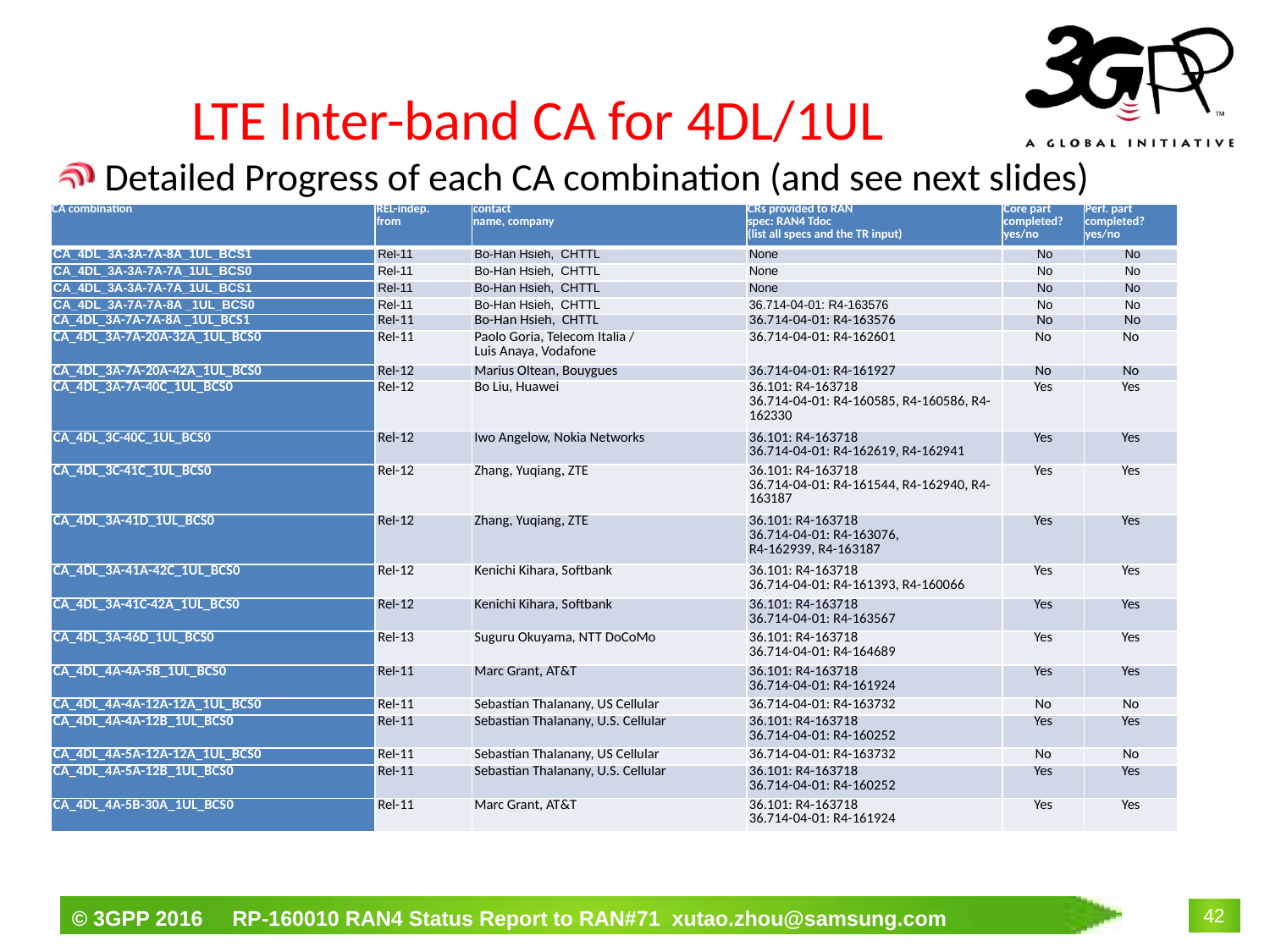

# LTE Inter-band CA for 4DL/1UL
Detailed Progress of each CA combination (and see next slides)
| CA combination | REL-indep. from | contact name, company | CRs provided to RAN spec: RAN4 Tdoc (list all specs and the TR input) | Core part completed? yes/no | Perf. part completed? yes/no |
| --- | --- | --- | --- | --- | --- |
| CA\_4DL\_3A-3A-7A-8A\_1UL\_BCS1 | Rel-11 | Bo-Han Hsieh, CHTTL | None | No | No |
| CA\_4DL\_3A-3A-7A-7A\_1UL\_BCS0 | Rel-11 | Bo-Han Hsieh, CHTTL | None | No | No |
| CA\_4DL\_3A-3A-7A-7A\_1UL\_BCS1 | Rel-11 | Bo-Han Hsieh, CHTTL | None | No | No |
| CA\_4DL\_3A-7A-7A-8A \_1UL\_BCS0 | Rel-11 | Bo-Han Hsieh, CHTTL | 36.714-04-01: R4-163576 | No | No |
| CA\_4DL\_3A-7A-7A-8A \_1UL\_BCS1 | Rel-11 | Bo-Han Hsieh, CHTTL | 36.714-04-01: R4-163576 | No | No |
| CA\_4DL\_3A-7A-20A-32A\_1UL\_BCS0 | Rel-11 | Paolo Goria, Telecom Italia / Luis Anaya, Vodafone | 36.714-04-01: R4-162601 | No | No |
| CA\_4DL\_3A-7A-20A-42A\_1UL\_BCS0 | Rel-12 | Marius Oltean, Bouygues | 36.714-04-01: R4-161927 | No | No |
| CA\_4DL\_3A-7A-40C\_1UL\_BCS0 | Rel-12 | Bo Liu, Huawei | 36.101: R4-163718 36.714-04-01: R4-160585, R4-160586, R4-162330 | Yes | Yes |
| CA\_4DL\_3C-40C\_1UL\_BCS0 | Rel-12 | Iwo Angelow, Nokia Networks | 36.101: R4-163718 36.714-04-01: R4-162619, R4-162941 | Yes | Yes |
| CA\_4DL\_3C-41C\_1UL\_BCS0 | Rel-12 | Zhang, Yuqiang, ZTE | 36.101: R4-163718 36.714-04-01: R4-161544, R4-162940, R4-163187 | Yes | Yes |
| CA\_4DL\_3A-41D\_1UL\_BCS0 | Rel-12 | Zhang, Yuqiang, ZTE | 36.101: R4-163718 36.714-04-01: R4-163076, R4-162939, R4-163187 | Yes | Yes |
| CA\_4DL\_3A-41A-42C\_1UL\_BCS0 | Rel-12 | Kenichi Kihara, Softbank | 36.101: R4-163718 36.714-04-01: R4-161393, R4-160066 | Yes | Yes |
| CA\_4DL\_3A-41C-42A\_1UL\_BCS0 | Rel-12 | Kenichi Kihara, Softbank | 36.101: R4-163718 36.714-04-01: R4-163567 | Yes | Yes |
| CA\_4DL\_3A-46D\_1UL\_BCS0 | Rel-13 | Suguru Okuyama, NTT DoCoMo | 36.101: R4-163718 36.714-04-01: R4-164689 | Yes | Yes |
| CA\_4DL\_4A-4A-5B\_1UL\_BCS0 | Rel-11 | Marc Grant, AT&T | 36.101: R4-163718 36.714-04-01: R4-161924 | Yes | Yes |
| CA\_4DL\_4A-4A-12A-12A\_1UL\_BCS0 | Rel-11 | Sebastian Thalanany, US Cellular | 36.714-04-01: R4-163732 | No | No |
| CA\_4DL\_4A-4A-12B\_1UL\_BCS0 | Rel-11 | Sebastian Thalanany, U.S. Cellular | 36.101: R4-163718 36.714-04-01: R4-160252 | Yes | Yes |
| CA\_4DL\_4A-5A-12A-12A\_1UL\_BCS0 | Rel-11 | Sebastian Thalanany, US Cellular | 36.714-04-01: R4-163732 | No | No |
| CA\_4DL\_4A-5A-12B\_1UL\_BCS0 | Rel-11 | Sebastian Thalanany, U.S. Cellular | 36.101: R4-163718 36.714-04-01: R4-160252 | Yes | Yes |
| CA\_4DL\_4A-5B-30A\_1UL\_BCS0 | Rel-11 | Marc Grant, AT&T | 36.101: R4-163718 36.714-04-01: R4-161924 | Yes | Yes |